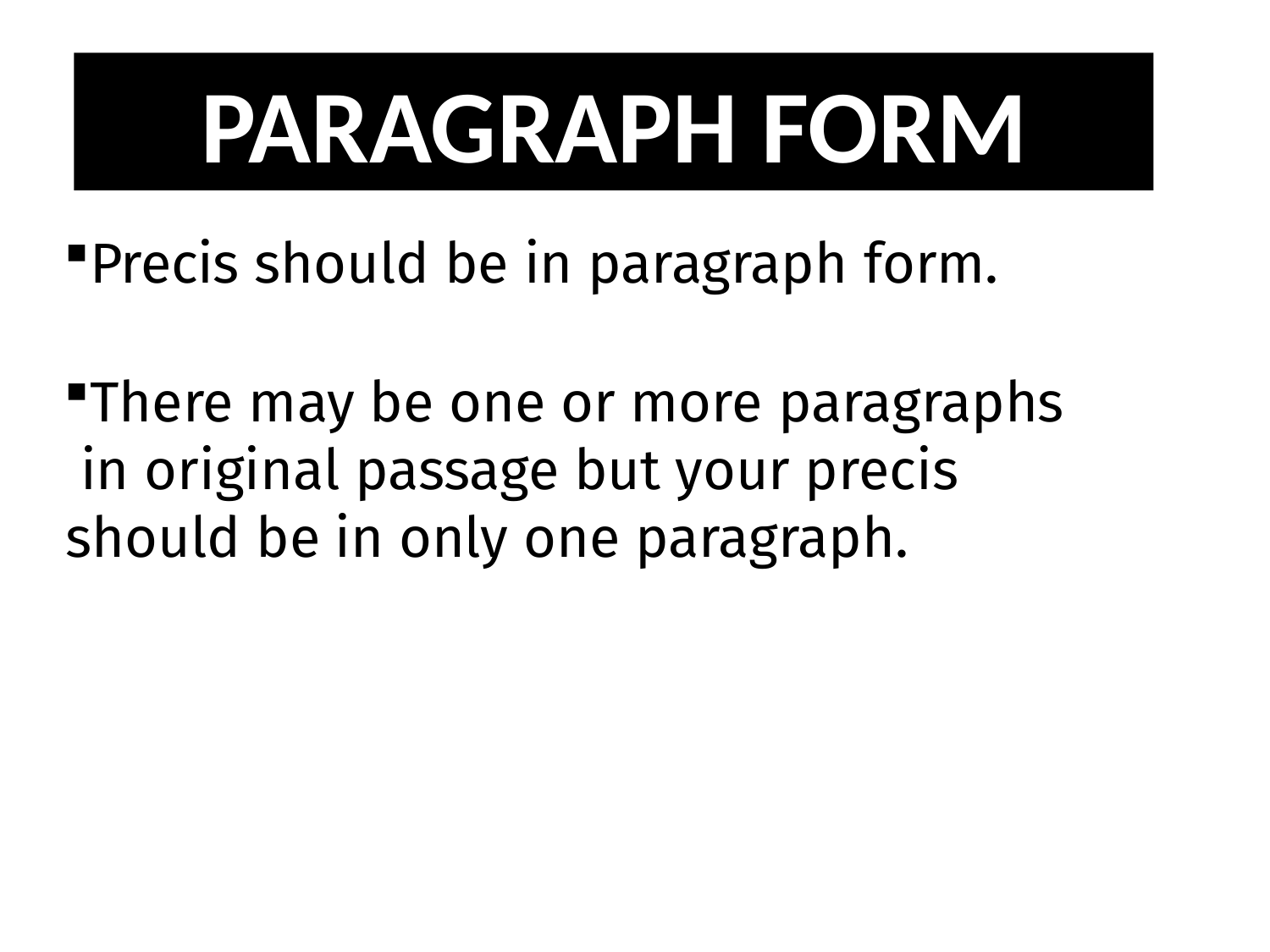

PARAGRAPH FORM
Precis should be in paragraph form.

There may be one or more paragraphs  in original passage but your precis  should be in only one paragraph.